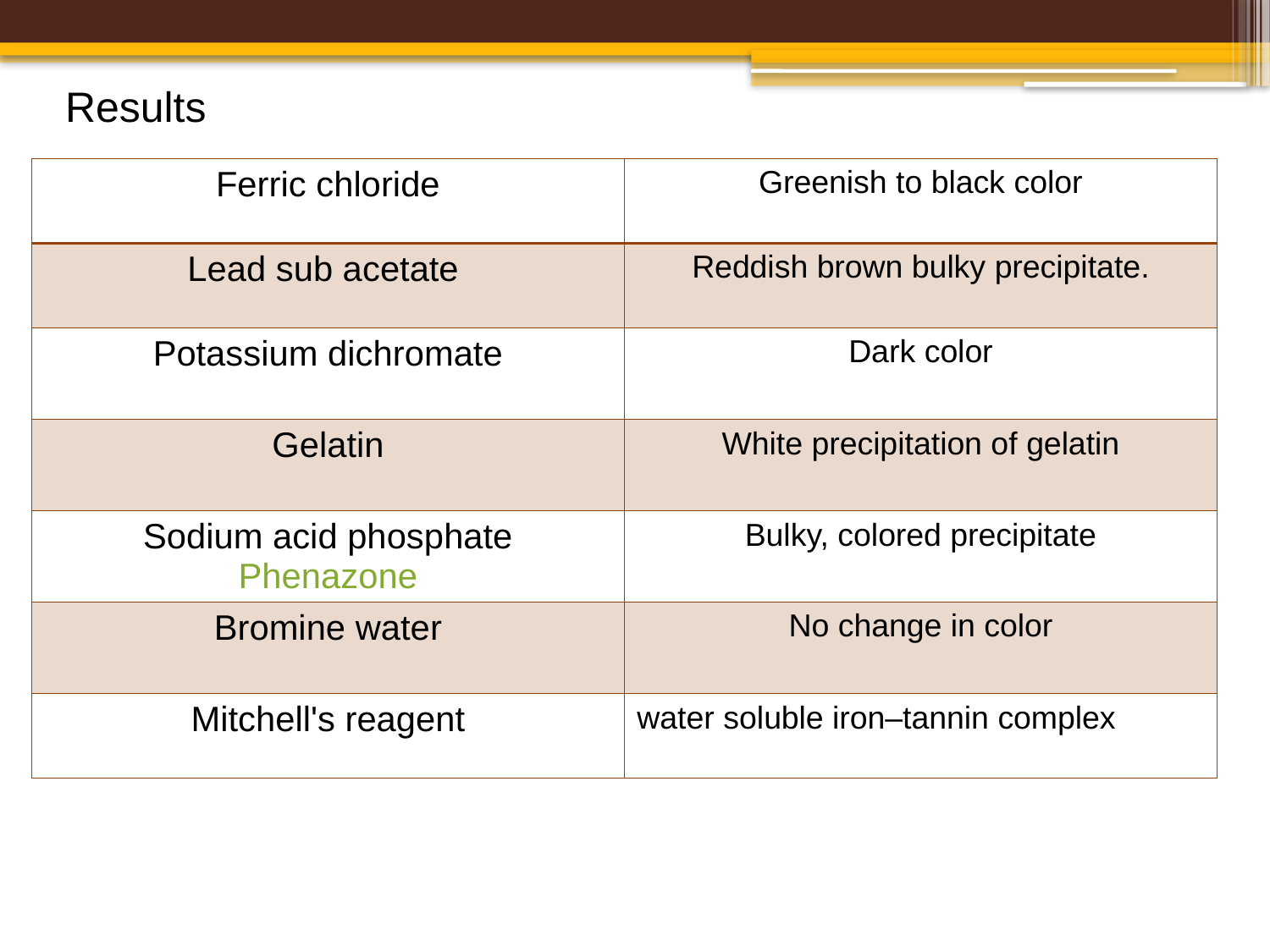

Results
| Ferric chloride | Greenish to black color |
| --- | --- |
| Lead sub acetate | Reddish brown bulky precipitate. |
| Potassium dichromate | Dark color |
| Gelatin | White precipitation of gelatin |
| Sodium acid phosphate Phenazone | Bulky, colored precipitate |
| Bromine water | No change in color |
| Mitchell's reagent | water soluble iron–tannin complex |